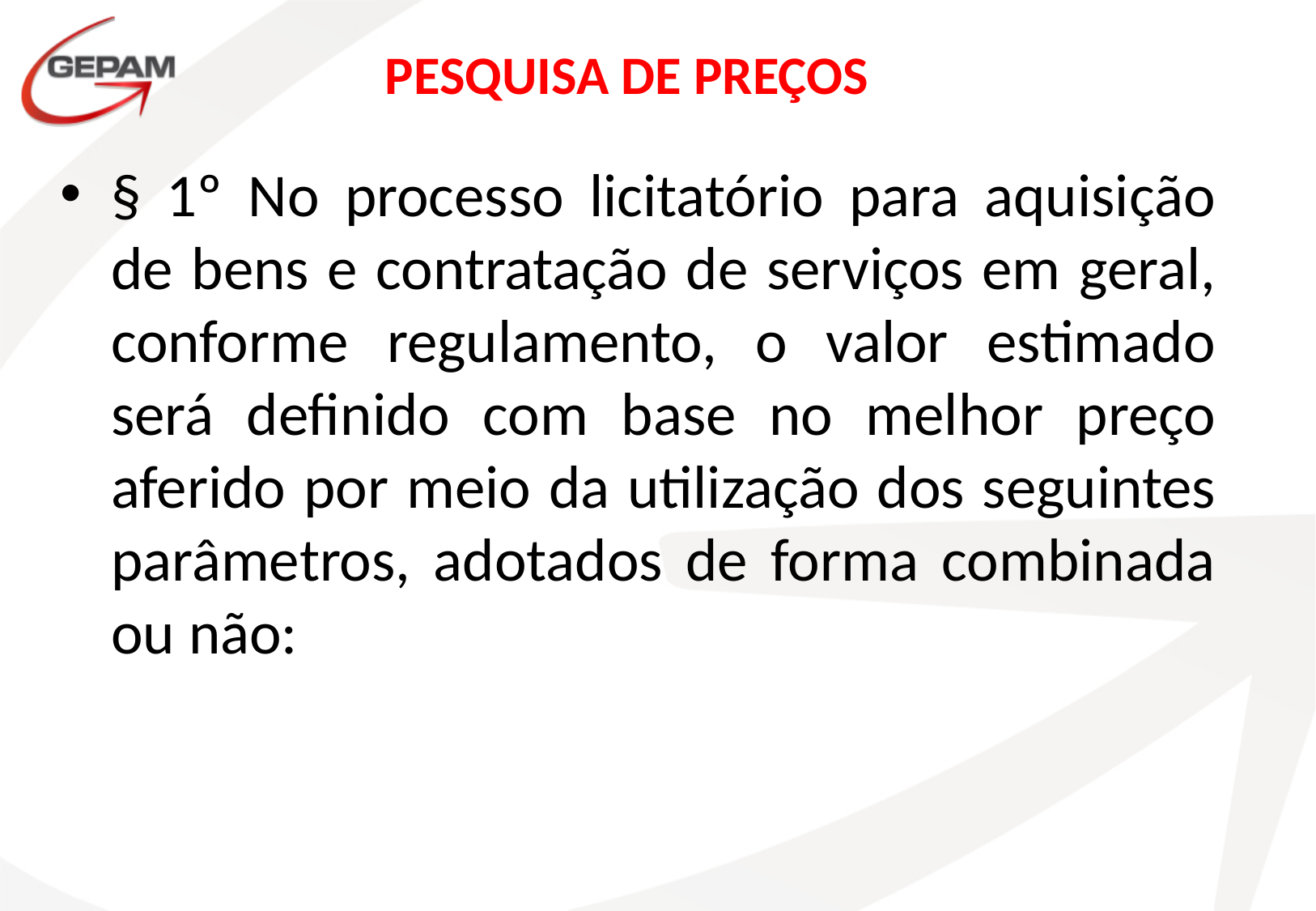

PESQUISA DE PREÇOS
§ 1º No processo licitatório para aquisição de bens e contratação de serviços em geral, conforme regulamento, o valor estimado será definido com base no melhor preço aferido por meio da utilização dos seguintes parâmetros, adotados de forma combinada ou não: